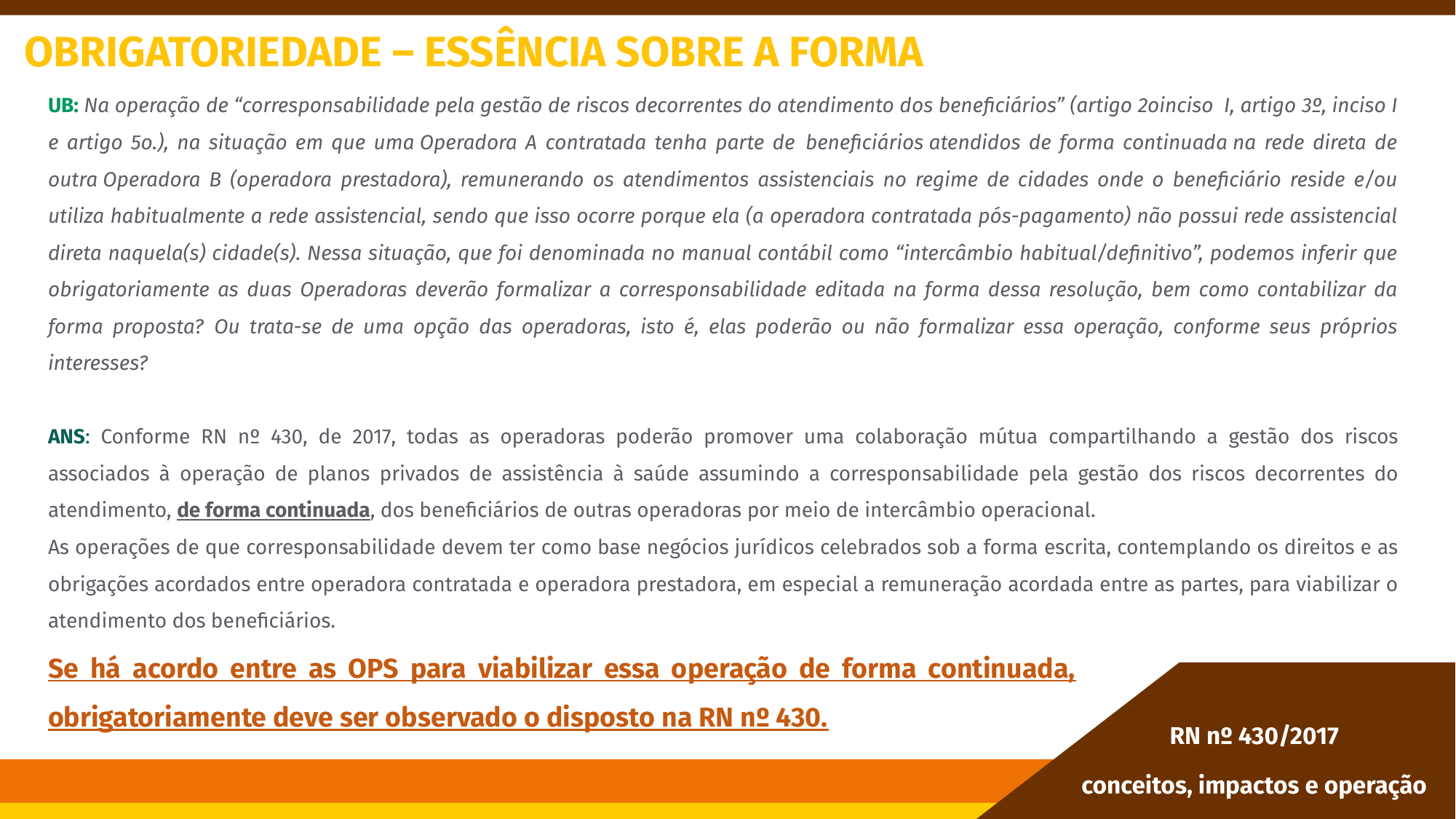

# OBRIGATORIEDADE – ESSÊNCIA SOBRE A FORMA
UB: Na operação de “corresponsabilidade pela gestão de riscos decorrentes do atendimento dos beneficiários” (artigo 2oinciso  I, artigo 3º, inciso I e artigo 5o.), na situação em que uma Operadora A contratada tenha parte de  beneficiários atendidos de forma continuada na rede direta de outra Operadora B (operadora prestadora), remunerando os atendimentos assistenciais no regime de cidades onde o beneficiário reside e/ou utiliza habitualmente a rede assistencial, sendo que isso ocorre porque ela (a operadora contratada pós-pagamento) não possui rede assistencial direta naquela(s) cidade(s). Nessa situação, que foi denominada no manual contábil como “intercâmbio habitual/definitivo”, podemos inferir que obrigatoriamente as duas Operadoras deverão formalizar a corresponsabilidade editada na forma dessa resolução, bem como contabilizar da forma proposta?  Ou trata-se de uma opção das operadoras, isto é, elas poderão ou não formalizar essa operação, conforme seus próprios interesses?

ANS: Conforme RN nº 430, de 2017, todas as operadoras poderão promover uma colaboração mútua compartilhando a gestão dos riscos associados à operação de planos privados de assistência à saúde assumindo a corresponsabilidade pela gestão dos riscos decorrentes do atendimento, de forma continuada, dos beneficiários de outras operadoras por meio de intercâmbio operacional.
As operações de que corresponsabilidade devem ter como base negócios jurídicos celebrados sob a forma escrita, contemplando os direitos e as obrigações acordados entre operadora contratada e operadora prestadora, em especial a remuneração acordada entre as partes, para viabilizar o atendimento dos beneficiários.
Se há acordo entre as OPS para viabilizar essa operação de forma continuada, obrigatoriamente deve ser observado o disposto na RN nº 430.
RN nº 430/2017
conceitos, impactos e operação